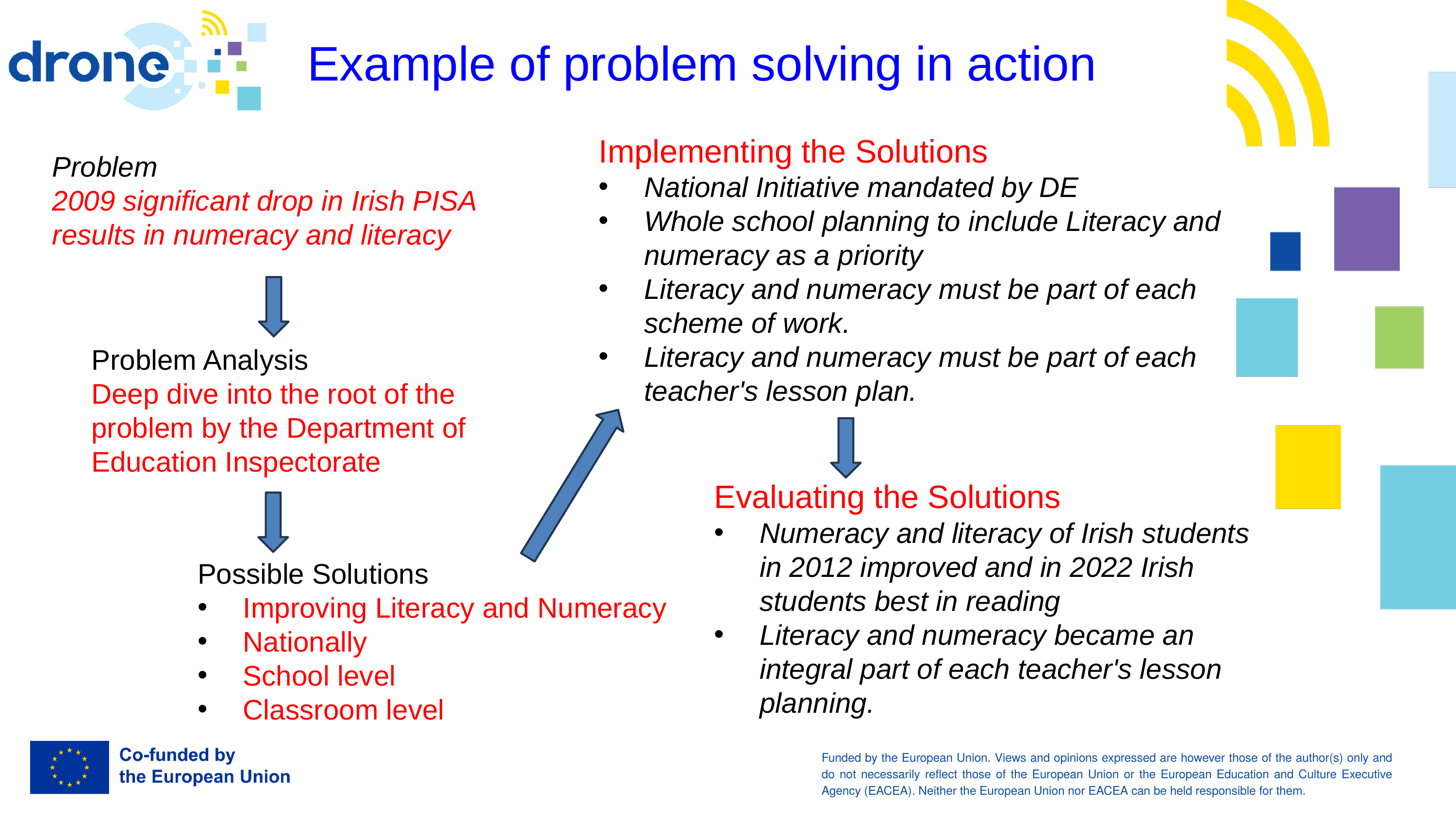

Example of problem solving in action
Implementing the Solutions
National Initiative mandated by DE
Whole school planning to include Literacy and numeracy as a priority
Literacy and numeracy must be part of each scheme of work.
Literacy and numeracy must be part of each teacher's lesson plan.

Problem
2009 significant drop in Irish PISA results in numeracy and literacy
.
02.
01.

Problem Analysis
Deep dive into the root of the problem by the Department of Education Inspectorate

Evaluating the Solutions
Numeracy and literacy of Irish students in 2012 improved and in 2022 Irish students best in reading
Literacy and numeracy became an integral part of each teacher's lesson planning.

Possible Solutions
Improving Literacy and Numeracy
Nationally
School level
Classroom level
04.

Funded by the European Union. Views and opinions expressed are however those of the author(s) only and do not necessarily reflect those of the European Union or the European Education and Culture Executive Agency (EACEA). Neither the European Union nor EACEA can be held responsible for them.